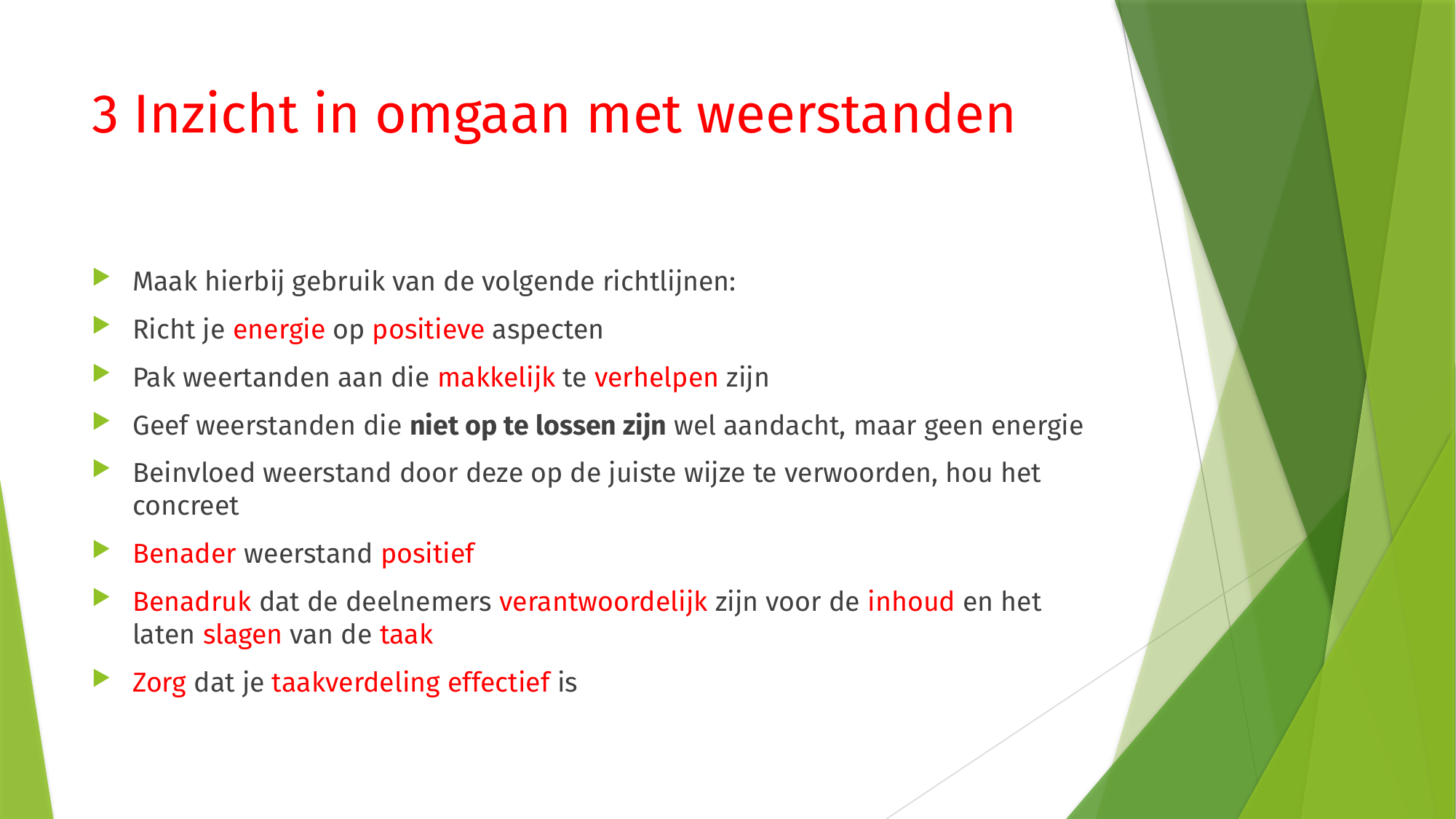

# 3 Inzicht in omgaan met weerstanden
Maak hierbij gebruik van de volgende richtlijnen:
Richt je energie op positieve aspecten
Pak weertanden aan die makkelijk te verhelpen zijn
Geef weerstanden die niet op te lossen zijn wel aandacht, maar geen energie
Beinvloed weerstand door deze op de juiste wijze te verwoorden, hou het concreet
Benader weerstand positief
Benadruk dat de deelnemers verantwoordelijk zijn voor de inhoud en het laten slagen van de taak
Zorg dat je taakverdeling effectief is